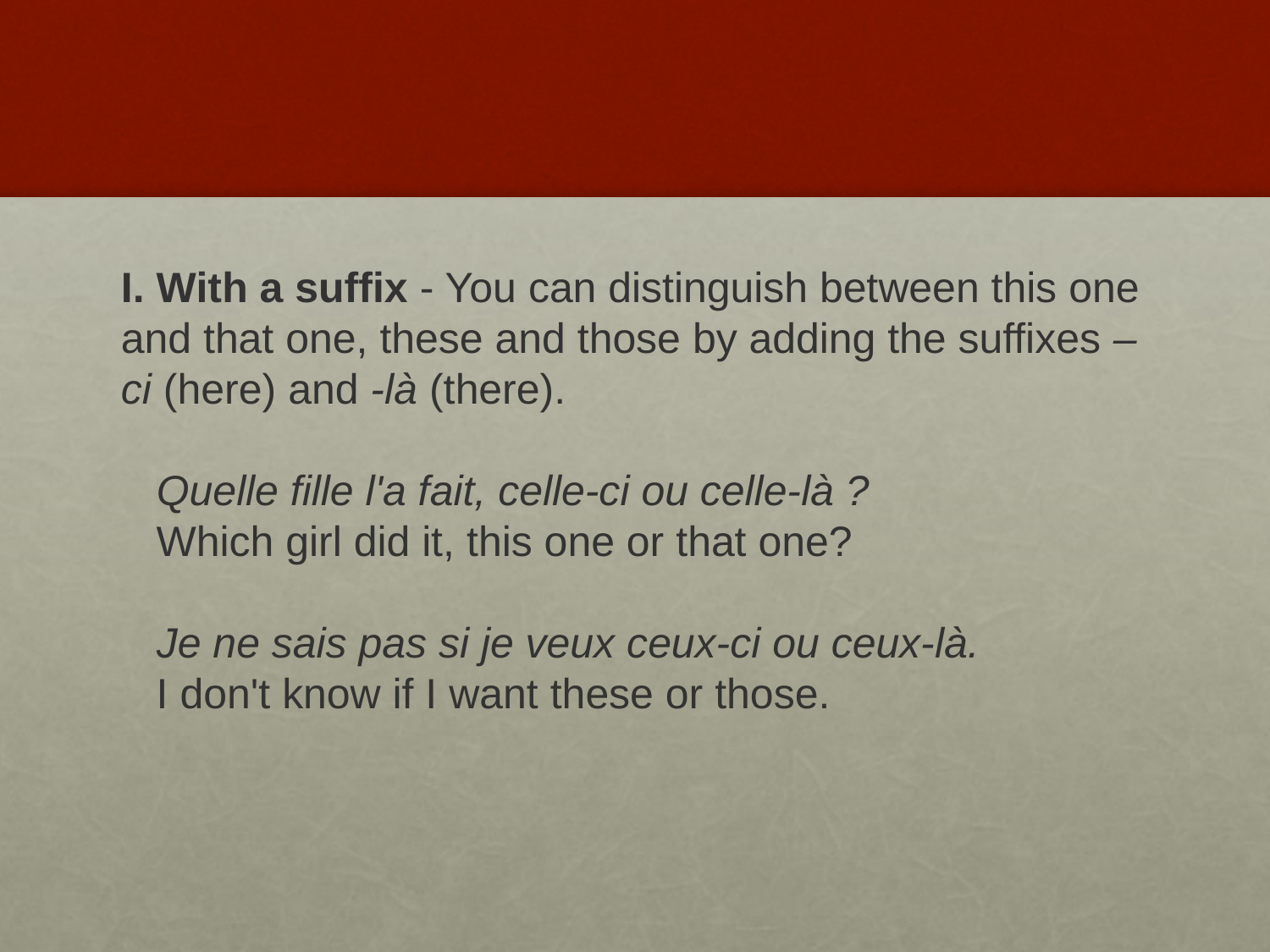

#
I. With a suffix - You can distinguish between this one and that one, these and those by adding the suffixes –ci (here) and -là (there).
   Quelle fille l'a fait, celle-ci ou celle-là ?
   Which girl did it, this one or that one?
   Je ne sais pas si je veux ceux-ci ou ceux-là.
   I don't know if I want these or those.